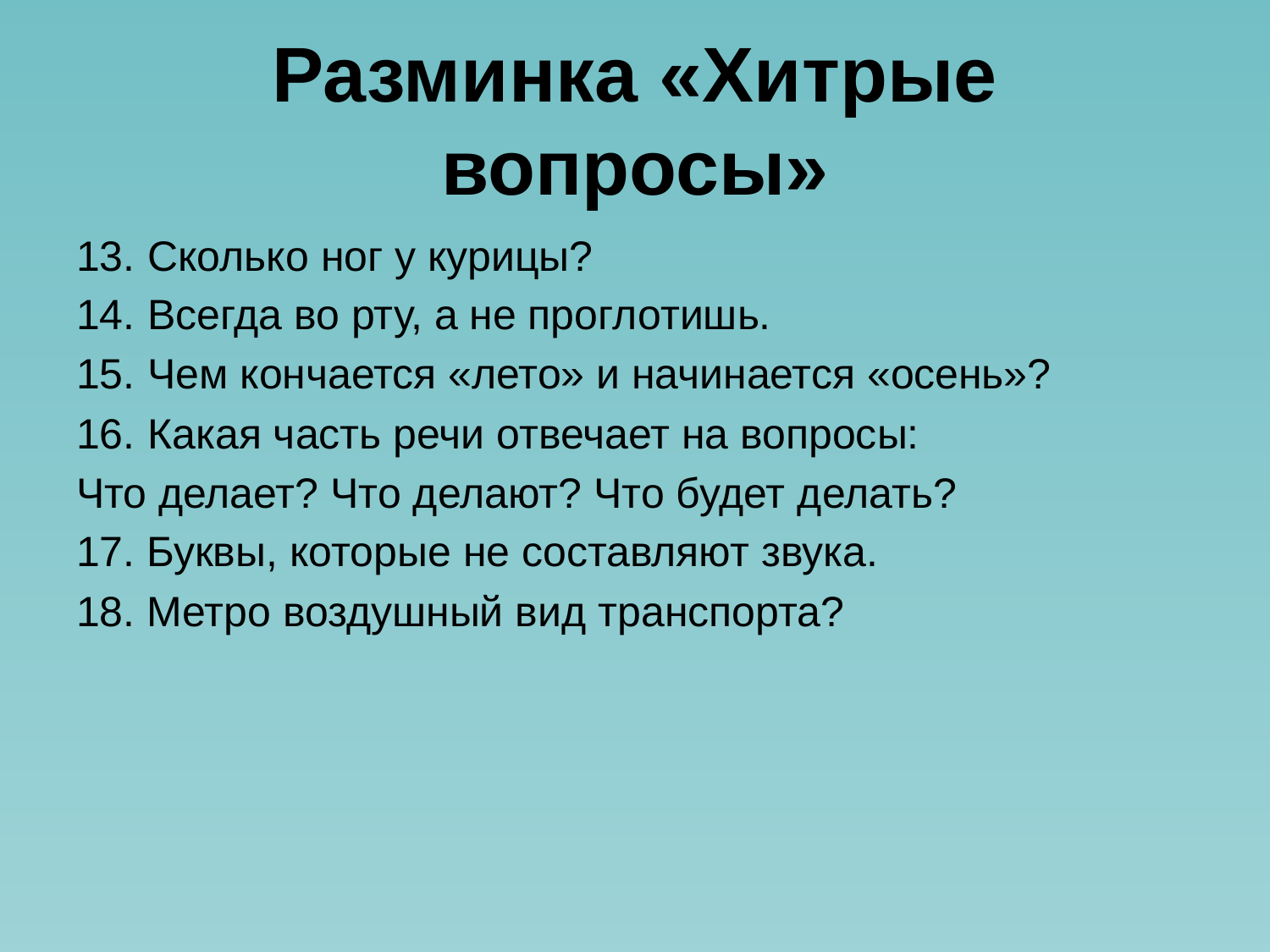

# Разминка «Хитрые вопросы»
Сколько ног у курицы?
Всегда во рту, а не проглотишь.
Чем кончается «лето» и начинается «осень»?
Какая часть речи отвечает на вопросы:
Что делает? Что делают? Что будет делать?
17. Буквы, которые не составляют звука.
18. Метро воздушный вид транспорта?